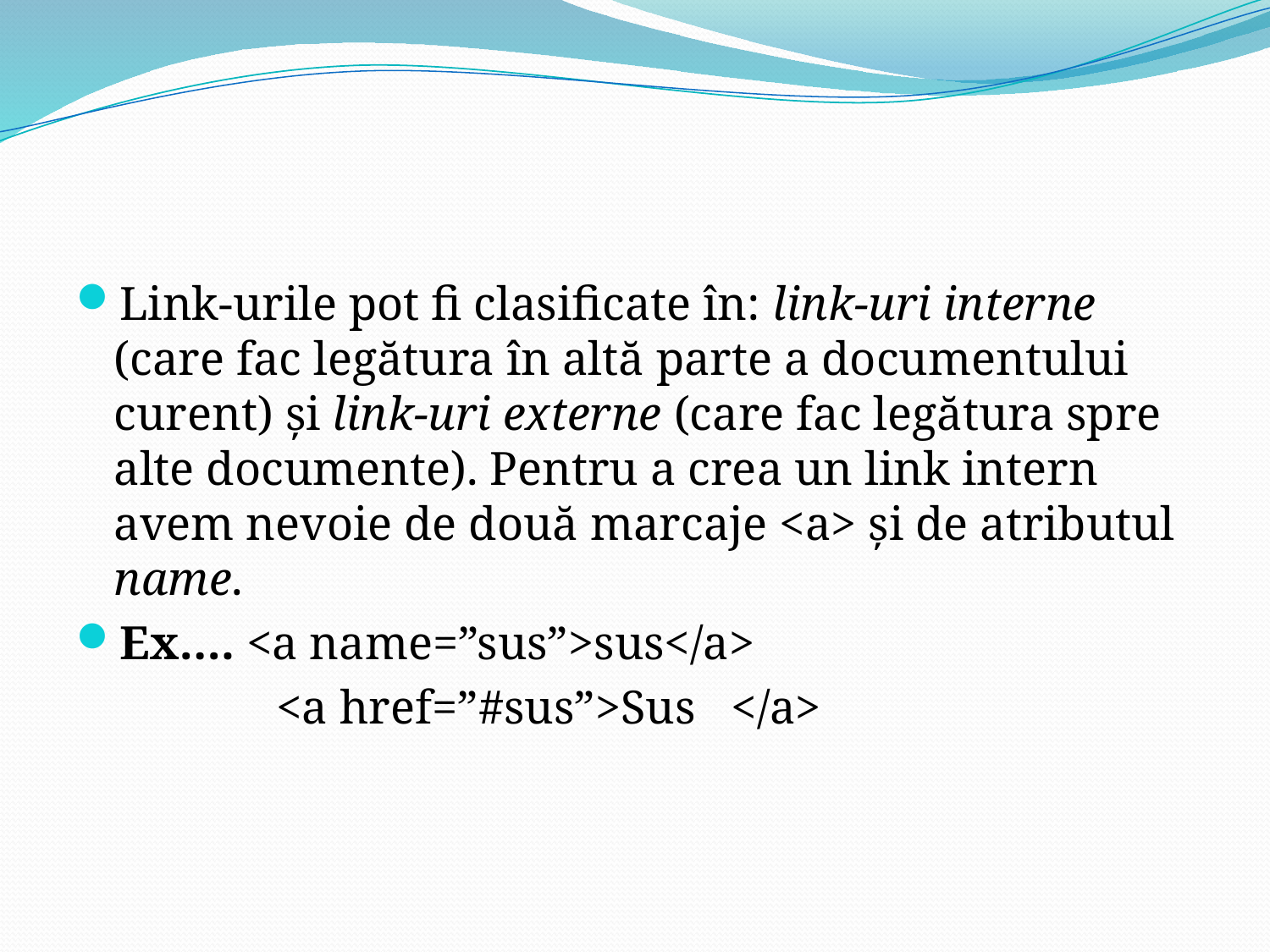

#
Link-urile pot fi clasificate în: link-uri interne (care fac legătura în altă parte a documentului curent) și link-uri externe (care fac legătura spre alte documente). Pentru a crea un link intern avem nevoie de două marcaje <a> și de atributul name.
Ex…. <a name=”sus”>sus</a>
		   <a href=”#sus”>Sus   </a>